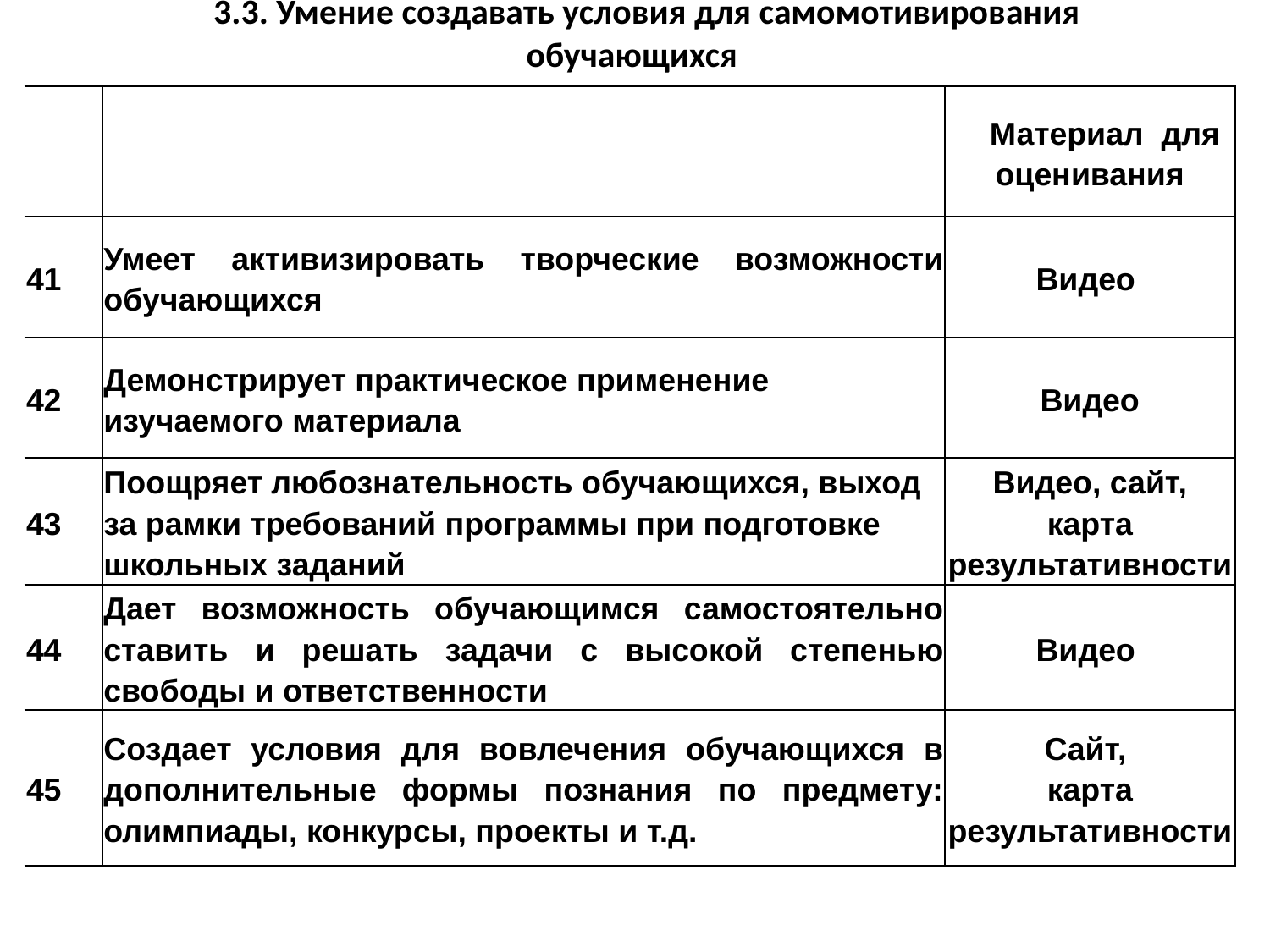

3.3. Умение создавать условия для самомотивирования обучающихся
|  |  | Материал для оценивания |
| --- | --- | --- |
| 41 | Умеет активизировать творческие возможности обучающихся | Видео |
| 42 | Демонстрирует практическое применение изучаемого материала | Видео |
| 43 | Поощряет любознательность обучающихся, выход за рамки требований программы при подготовке школьных заданий | Видео, сайт, карта результативности |
| 44 | Дает возможность обучающимся самостоятельно ставить и решать задачи с высокой степенью свободы и ответственности | Видео |
| 45 | Создает условия для вовлечения обучающихся в дополнительные формы познания по предмету: олимпиады, конкурсы, проекты и т.д. | Сайт, карта результативности |